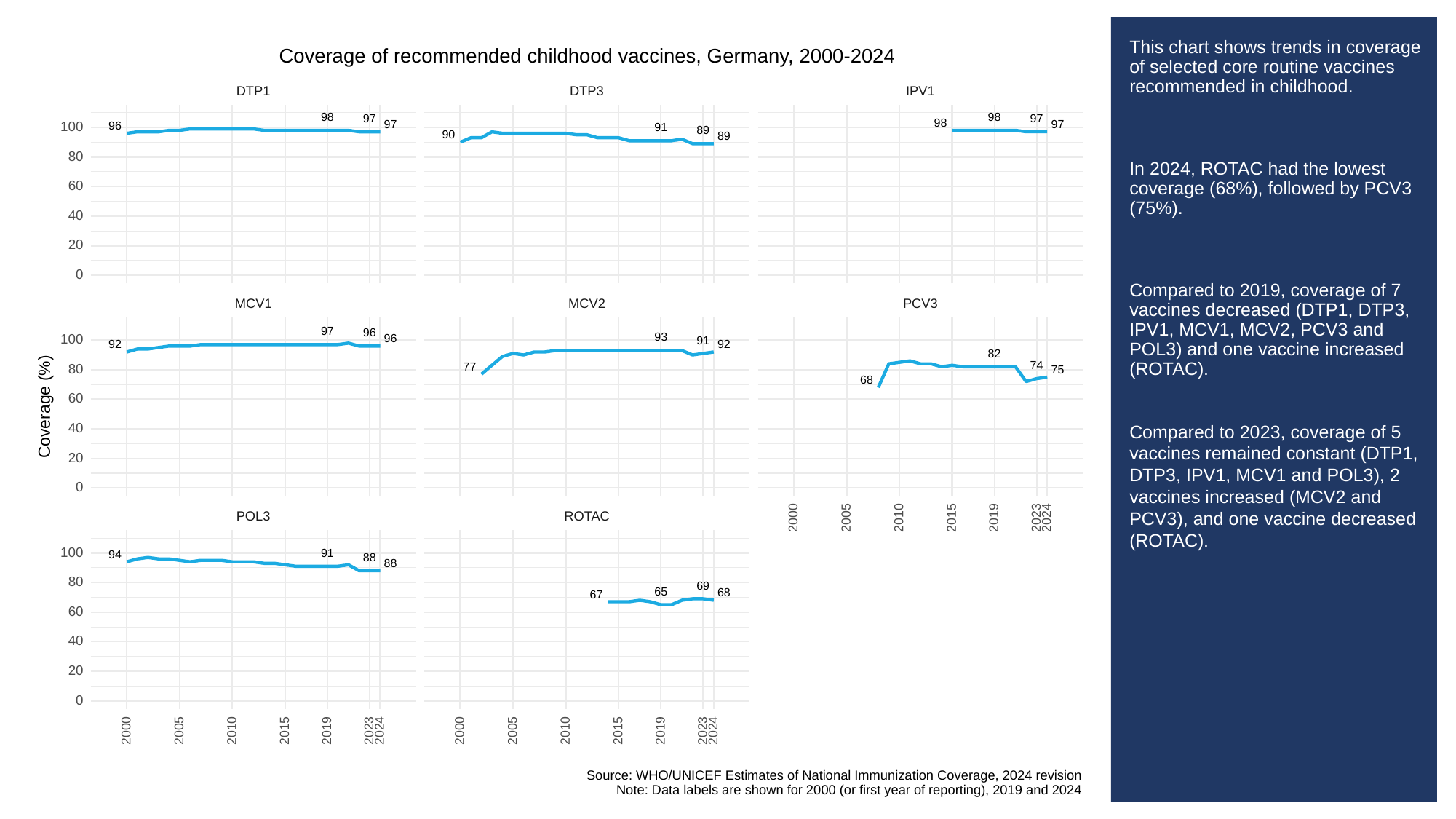

# This chart shows trends in coverage of selected core routine vaccines recommended in childhood.

In 2024, ROTAC had the lowest coverage (68%), followed by PCV3 (75%).

Compared to 2019, coverage of 7 vaccines decreased (DTP1, DTP3, IPV1, MCV1, MCV2, PCV3 and POL3) and one vaccine increased (ROTAC).

Compared to 2023, coverage of 5 vaccines remained constant (DTP1, DTP3, IPV1, MCV1 and POL3), 2 vaccines increased (MCV2 and PCV3), and one vaccine decreased (ROTAC).

Coverage of recommended childhood vaccines, Germany, 2000-2024
DTP3
DTP1
IPV1

98
98
97
97
98
97
97
96
100
91
89

90

89

80

60

40

20

0

PCV3
MCV1
MCV2

97
96
93
96
100
91

92
92

82

74
77
80
75

68

60
Coverage (%)

40

20

0

POL3
ROTAC
2023
2000
2005
2010
2015
2019
2024

100
91
94

88

88

80
69

65
68
67

60

40

20

0

2023
2023
2000
2005
2010
2015
2019
2024
2000
2005
2010
2015
2019
2024
Source: WHO/UNICEF Estimates of National Immunization Coverage, 2024 revision
Note: Data labels are shown for 2000 (or first year of reporting), 2019 and 2024